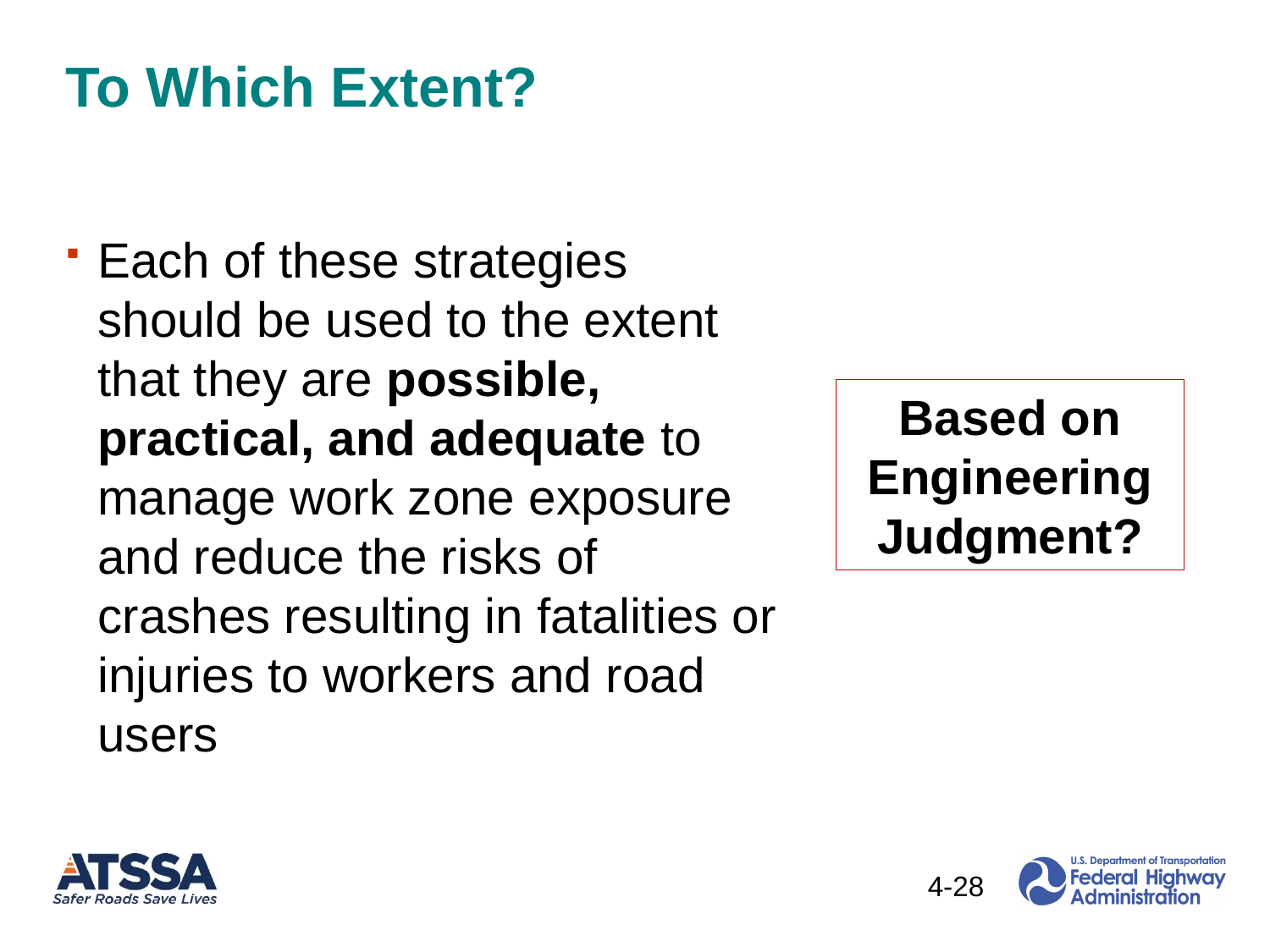

# To Which Extent?
Each of these strategies should be used to the extent that they are possible, practical, and adequate to manage work zone exposure and reduce the risks of crashes resulting in fatalities or injuries to workers and road users
Based on Engineering Judgment?